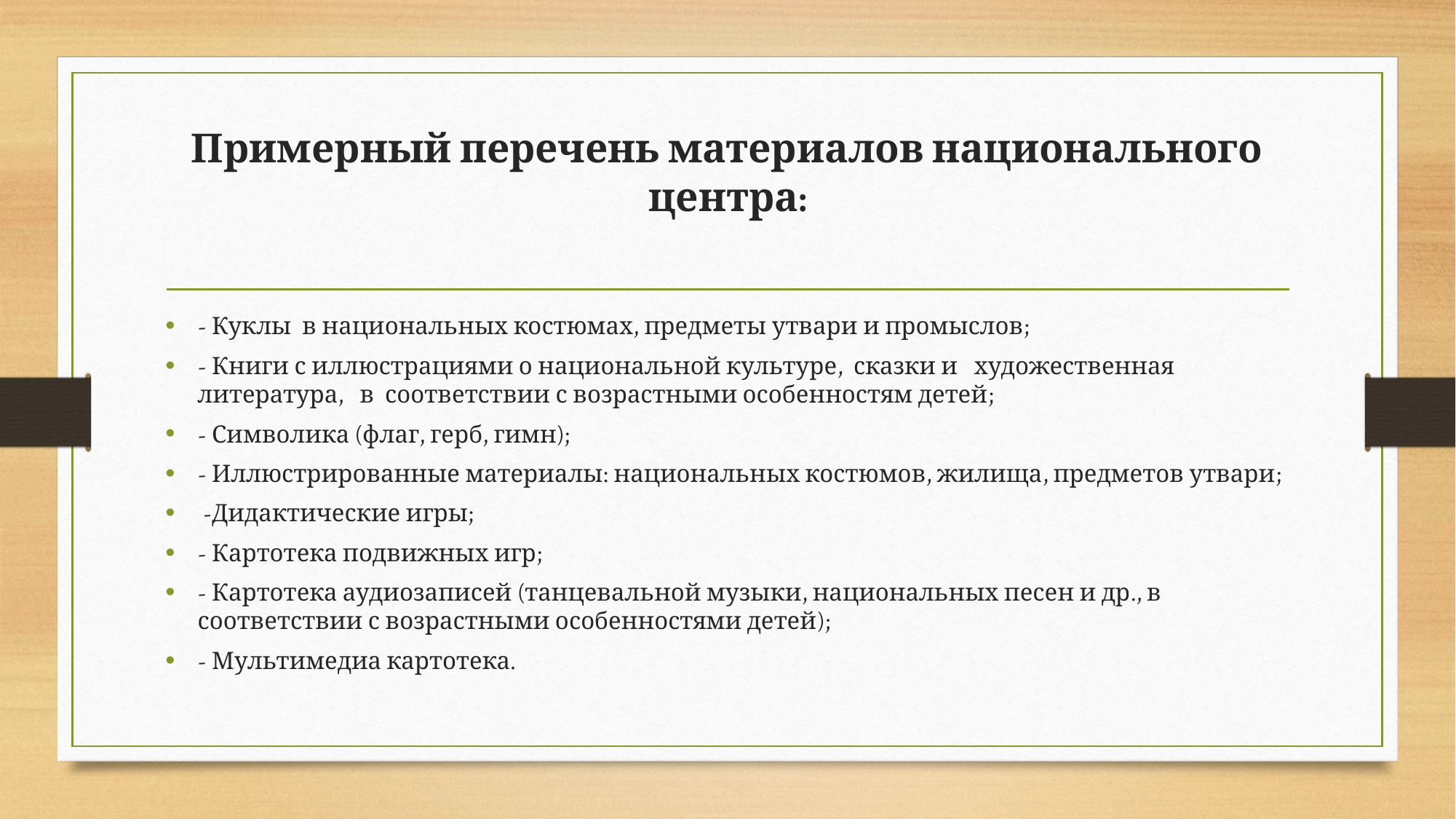

# Примерный перечень материалов национального центра:
- Куклы  в национальных костюмах, предметы утвари и промыслов;
- Книги с иллюстрациями о национальной культуре,  сказки и   художественная литература,   в  соответствии с возрастными особенностям детей;
- Символика (флаг, герб, гимн);
- Иллюстрированные материалы: национальных костюмов, жилища, предметов утвари;
 -Дидактические игры;
- Картотека подвижных игр;
- Картотека аудиозаписей (танцевальной музыки, национальных песен и др., в соответствии с возрастными особенностями детей);
- Мультимедиа картотека.